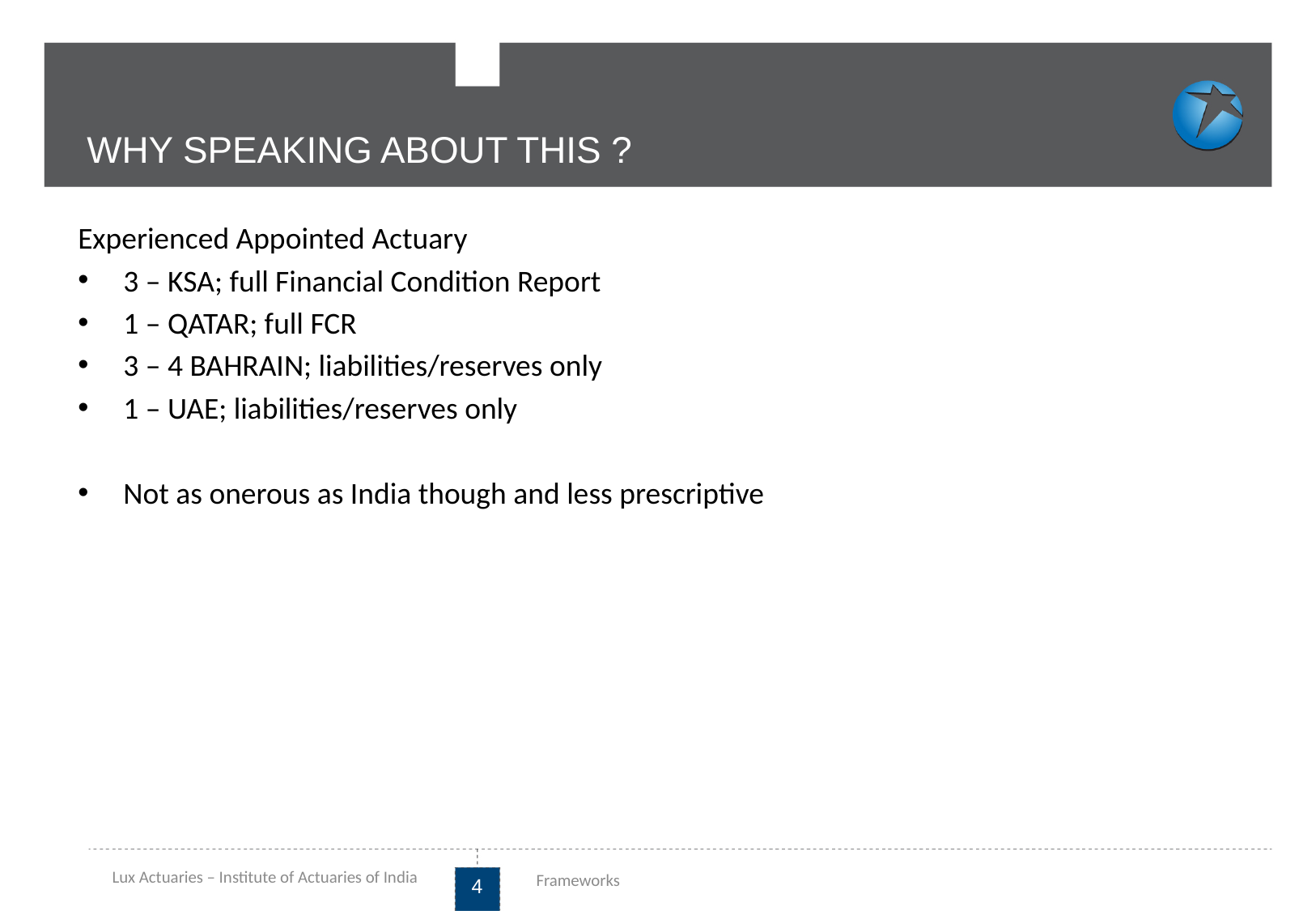

WHY SPEAKING ABOUT THIS ?
Experienced Appointed Actuary
3 – KSA; full Financial Condition Report
1 – QATAR; full FCR
3 – 4 BAHRAIN; liabilities/reserves only
1 – UAE; liabilities/reserves only

Not as onerous as India though and less prescriptive

Lux Actuaries – Institute of Actuaries of India
Frameworks
4